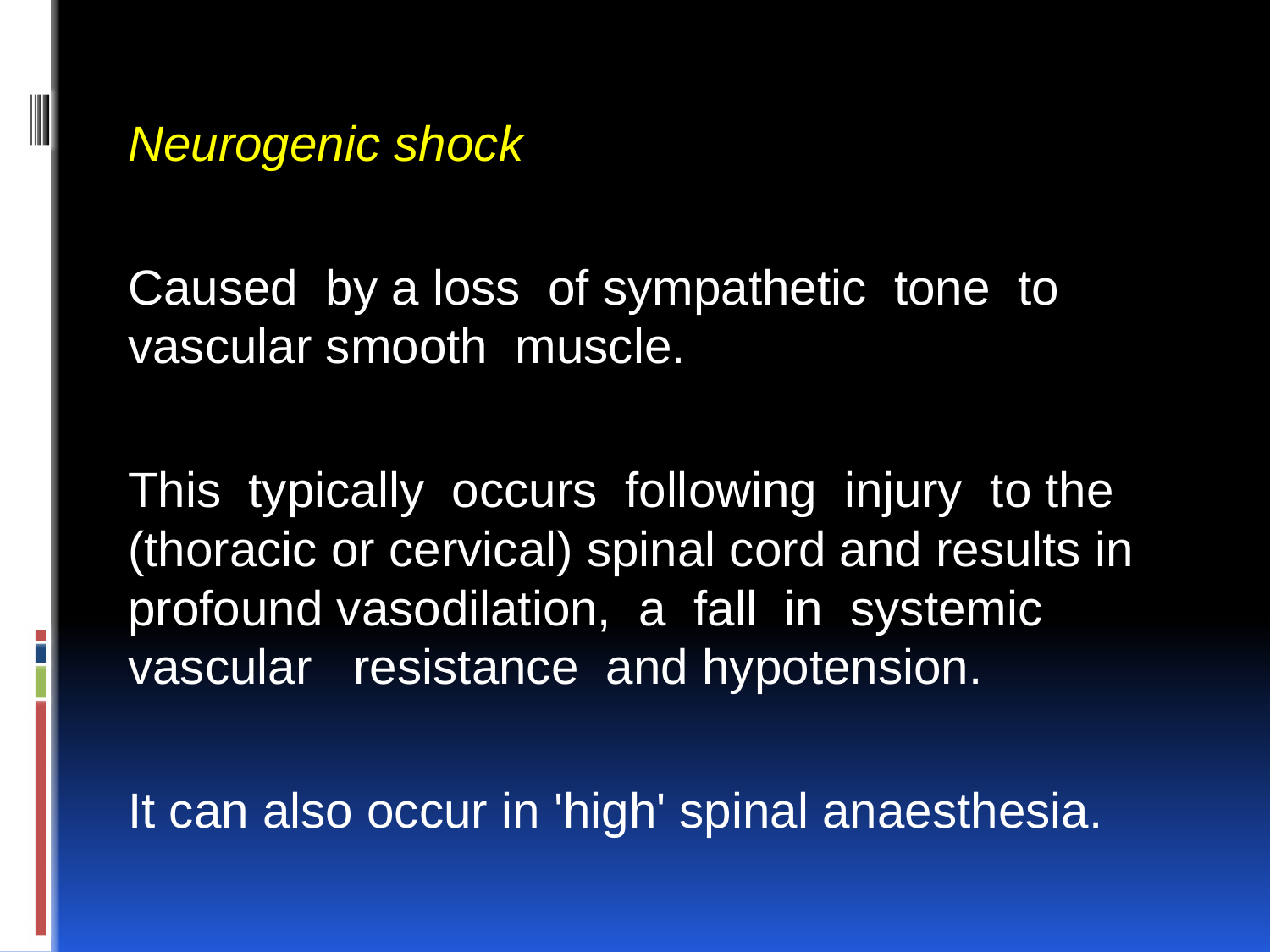

Neurogenic shock

Caused  by a loss  of sympathetic  tone  to vascular smooth  muscle.

This  typically  occurs  following  injury  to the (thoracic or cervical) spinal cord and results in profound vasodilation,  a  fall  in  systemic   vascular   resistance  and hypotension.

It can also occur in 'high' spinal anaesthesia.